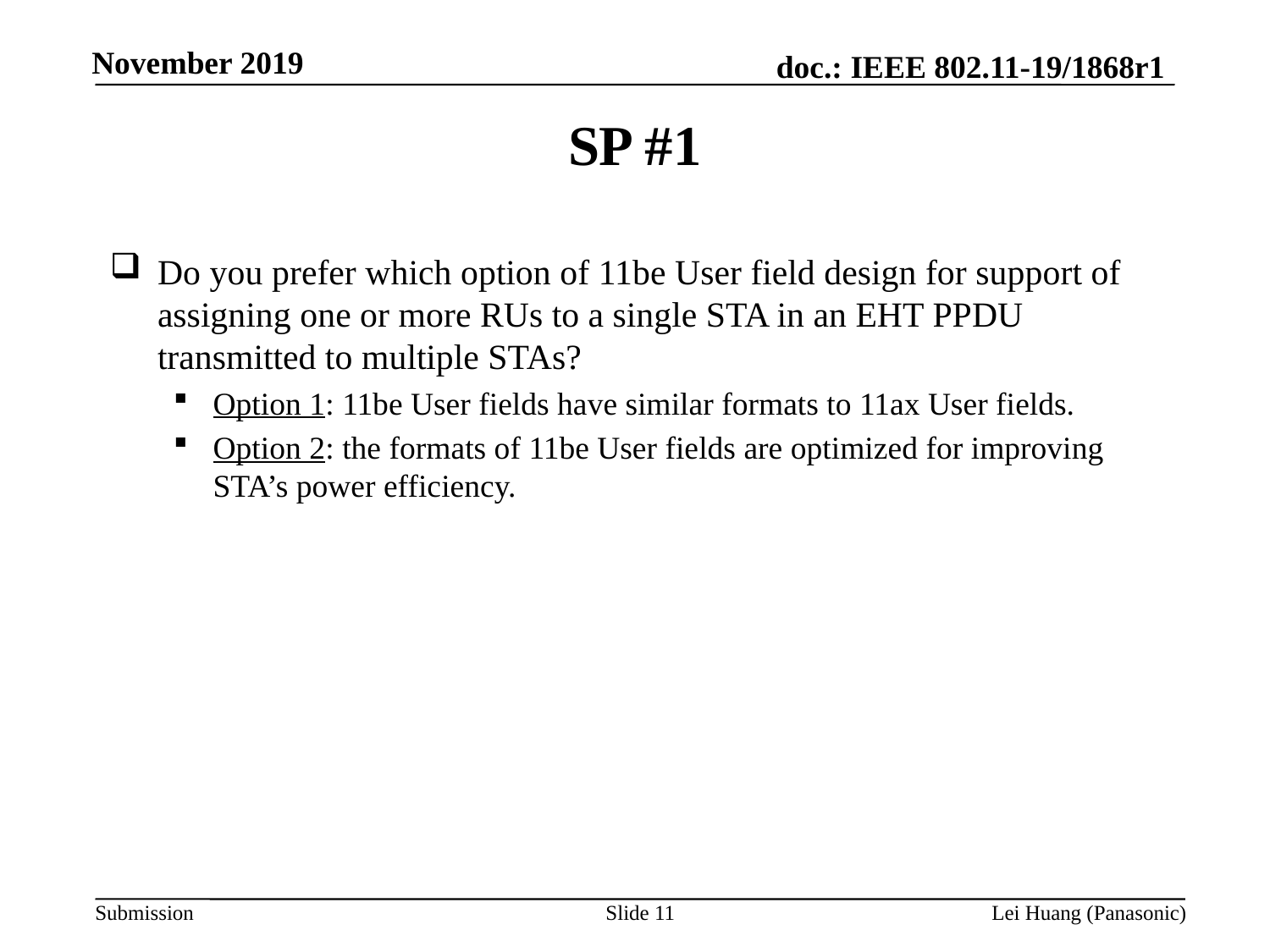

# SP #1
Do you prefer which option of 11be User field design for support of assigning one or more RUs to a single STA in an EHT PPDU transmitted to multiple STAs?
Option 1: 11be User fields have similar formats to 11ax User fields.
Option 2: the formats of 11be User fields are optimized for improving STA’s power efficiency.
Slide 11
Lei Huang (Panasonic)